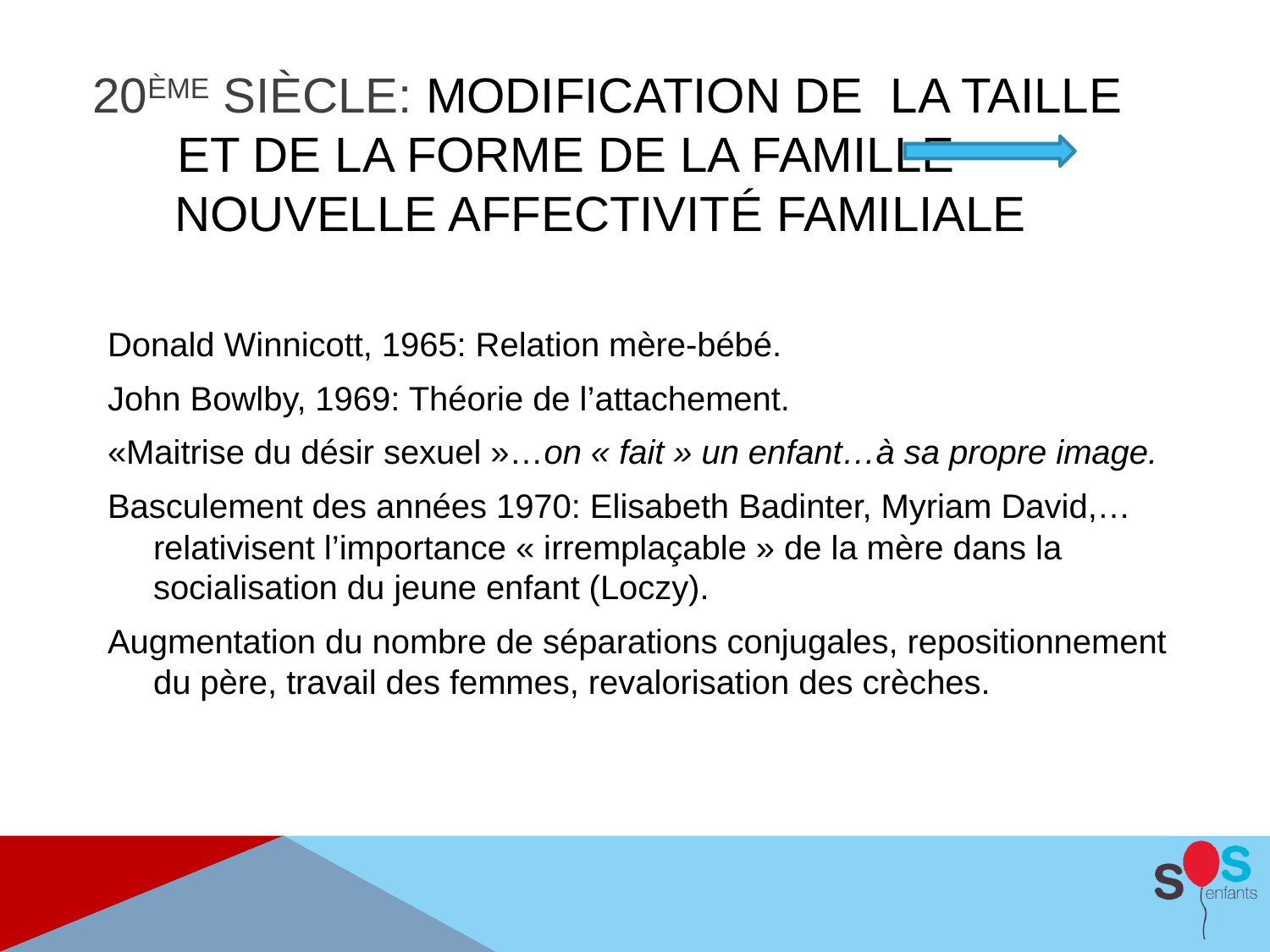

# 20ème siècle: modification de  la taille et de la forme de la famille Nouvelle affectivité familiale

Donald Winnicott, 1965: Relation mère-bébé.
John Bowlby, 1969: Théorie de l’attachement.
«Maitrise du désir sexuel »…on « fait » un enfant…à sa propre image.
Basculement des années 1970: Elisabeth Badinter, Myriam David,… relativisent l’importance « irremplaçable » de la mère dans la socialisation du jeune enfant (Loczy).
Augmentation du nombre de séparations conjugales, repositionnement du père, travail des femmes, revalorisation des crèches.